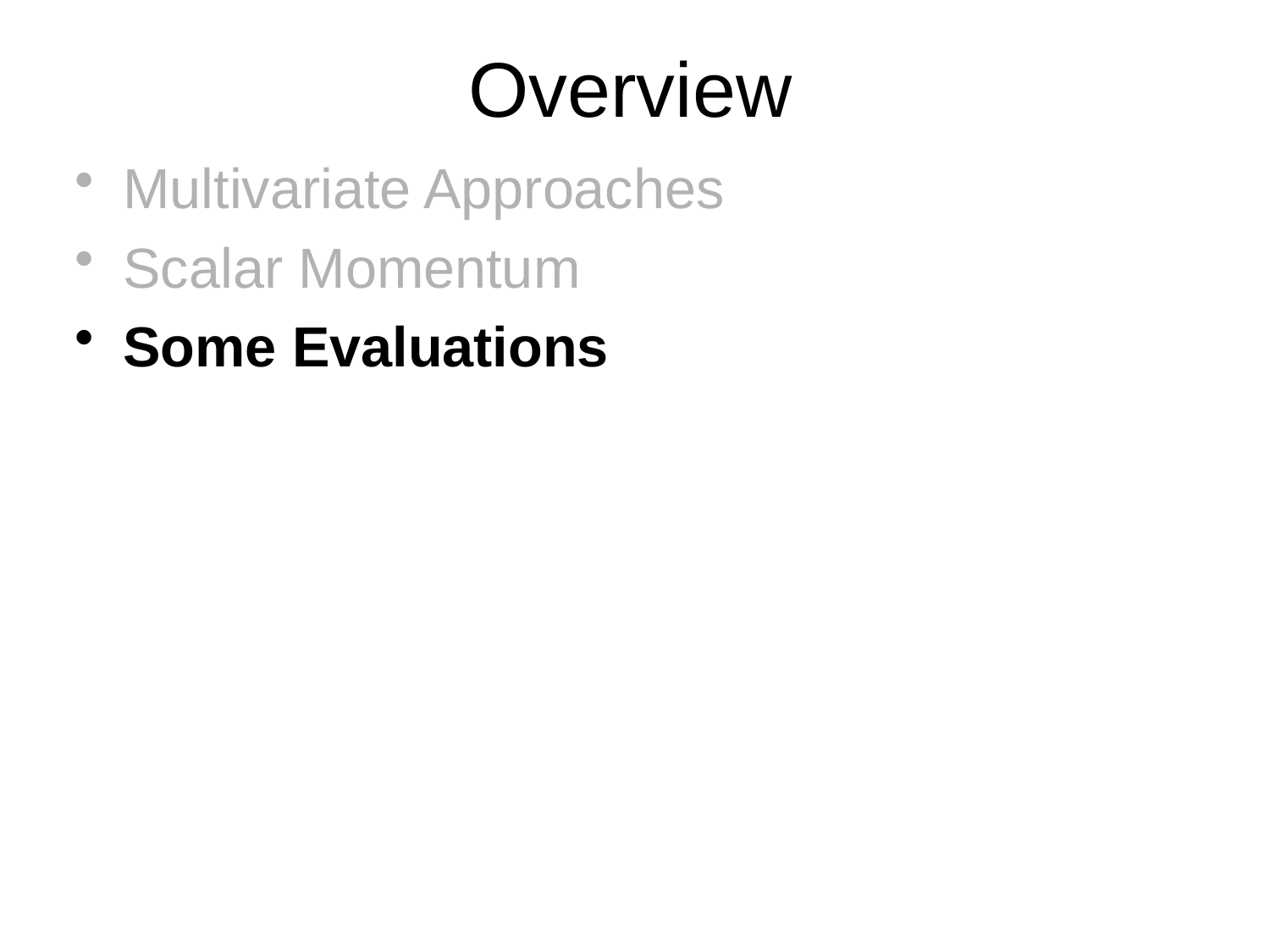

Overview
Multivariate Approaches
Scalar Momentum
Some Evaluations